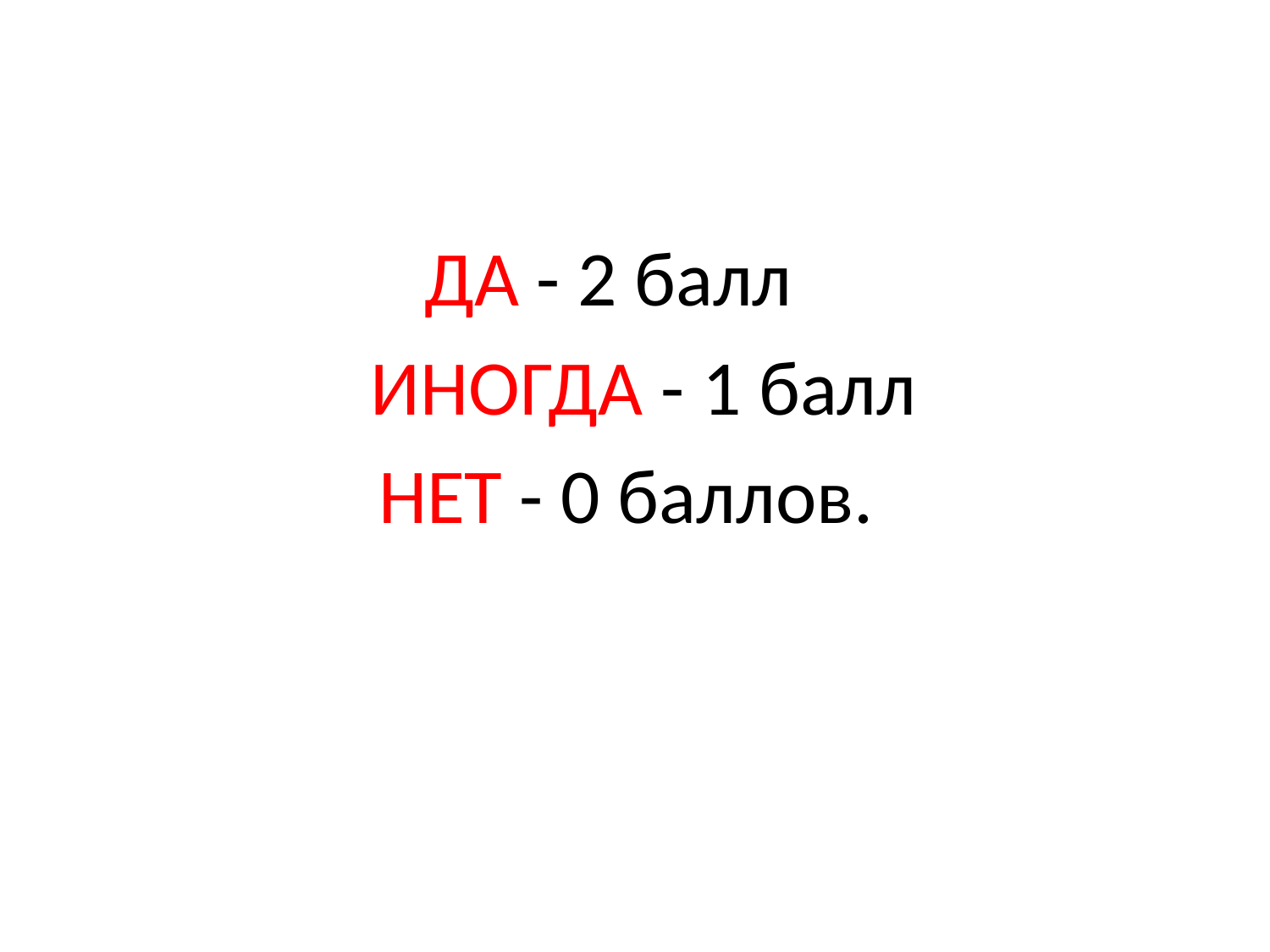

#
ДА - 2 балл
 ИНОГДА - 1 балл
НЕТ - 0 баллов.